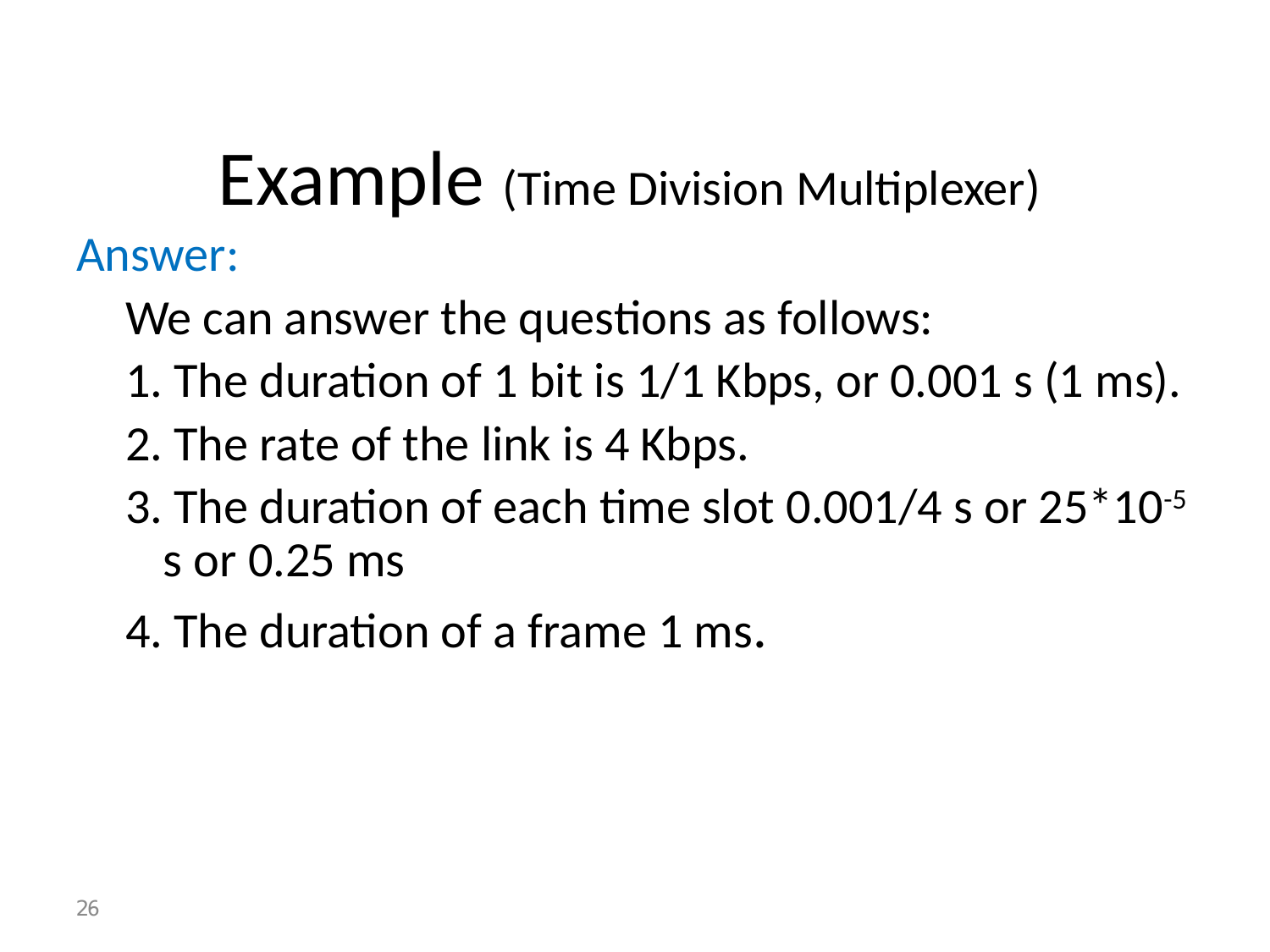

# Example (Time Division Multiplexer)
Answer:
We can answer the questions as follows:
1. The duration of 1 bit is 1/1 Kbps, or 0.001 s (1 ms).
2. The rate of the link is 4 Kbps.
3. The duration of each time slot 0.001/4 s or 25*10-5 s or 0.25 ms
4. The duration of a frame 1 ms.

26